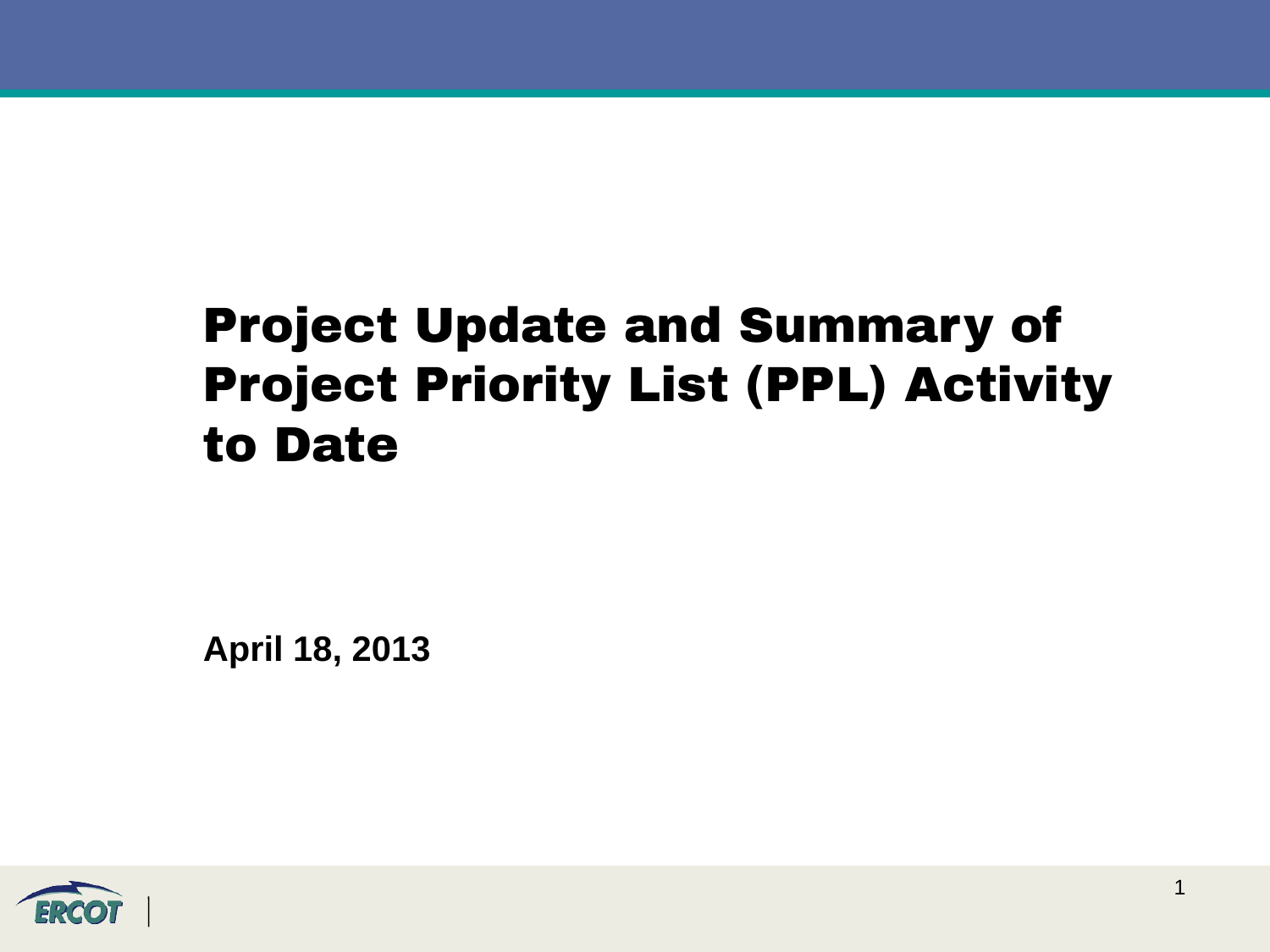

Project Update and Summary of Project Priority List (PPL) Activity to Date

April 18, 2013